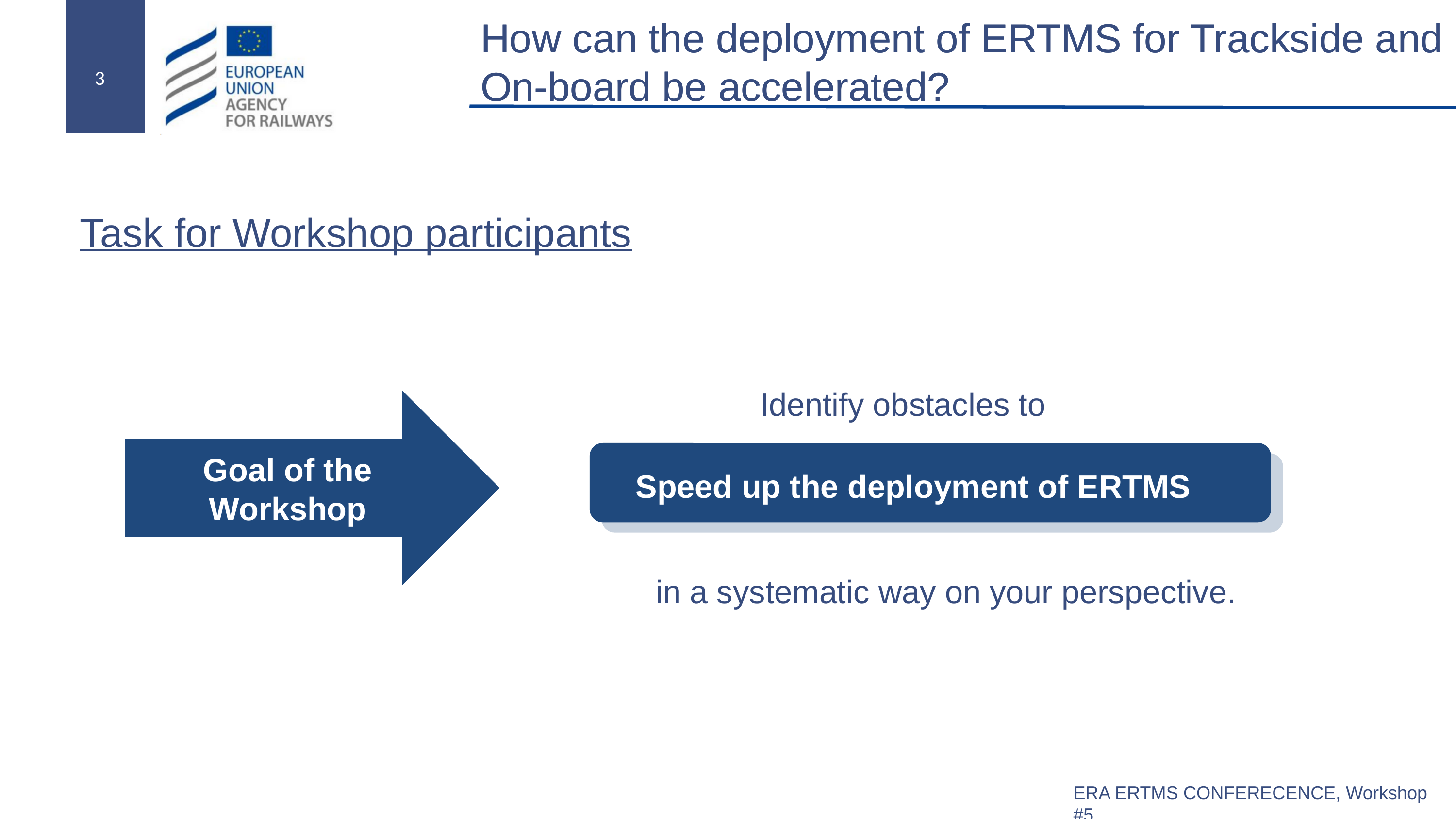

# Task for Workshop participants
Identify obstacles to

Speed up the deployment of ERTMS

Goal of the Workshop

in a systematic way on your perspective.
ERA ERTMS CONFERECENCE, Workshop #5